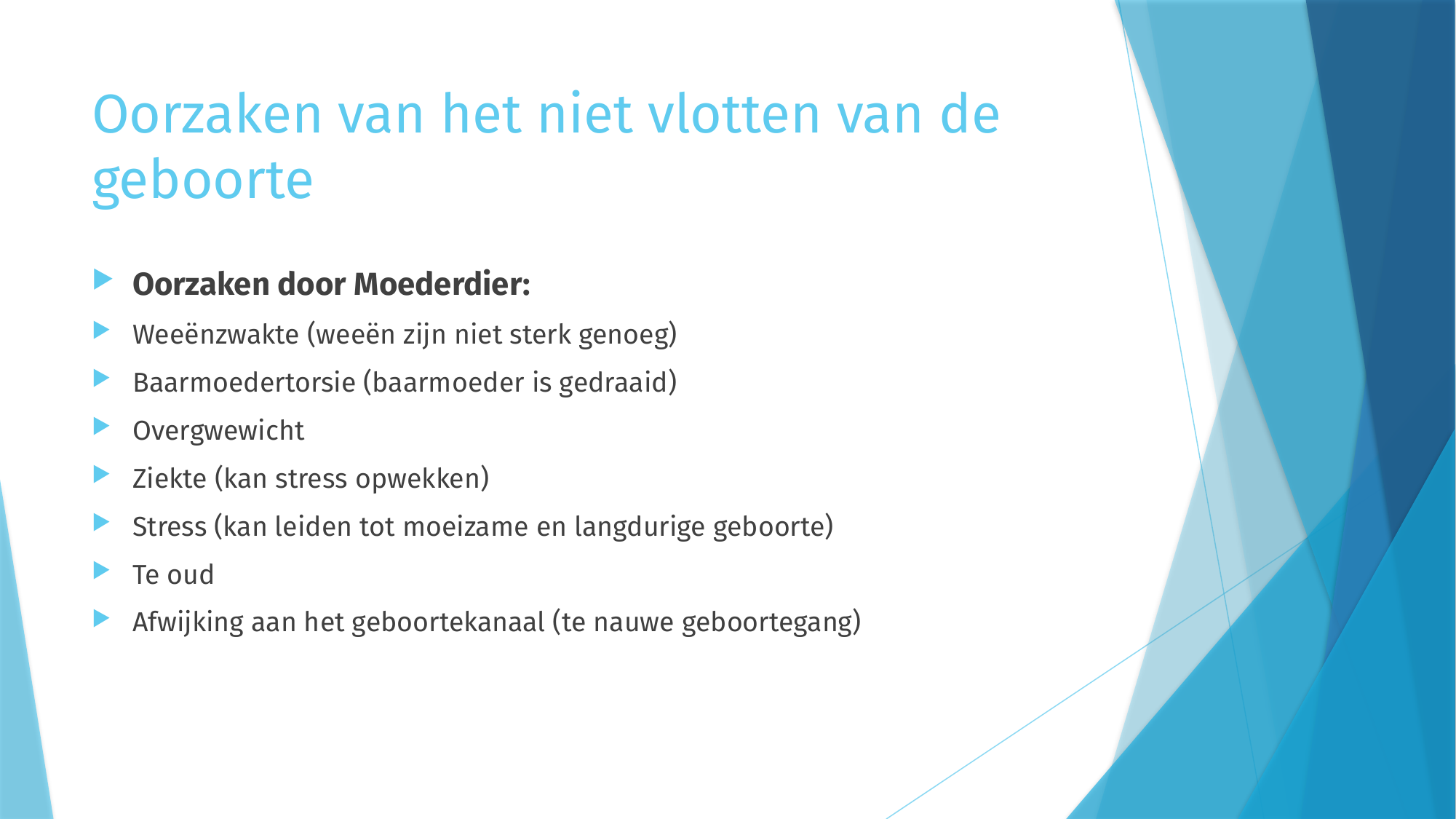

# Oorzaken van het niet vlotten van de geboorte
Oorzaken door Moederdier:
Weeënzwakte (weeën zijn niet sterk genoeg)
Baarmoedertorsie (baarmoeder is gedraaid)
Overgwewicht
Ziekte (kan stress opwekken)
Stress (kan leiden tot moeizame en langdurige geboorte)
Te oud
Afwijking aan het geboortekanaal (te nauwe geboortegang)